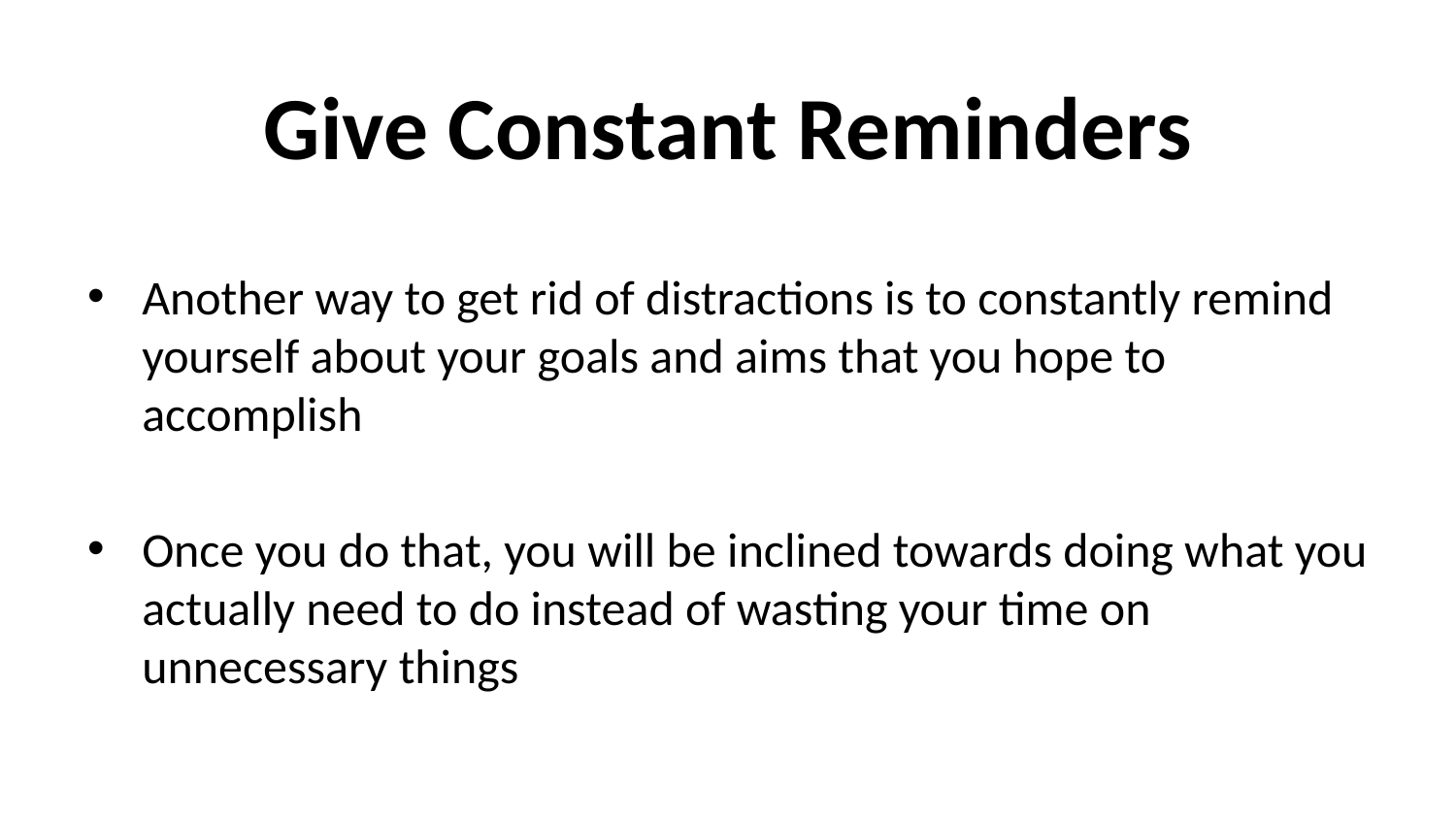

# Give Constant Reminders

Another way to get rid of distractions is to constantly remind yourself about your goals and aims that you hope to accomplish

Once you do that, you will be inclined towards doing what you actually need to do instead of wasting your time on unnecessary things